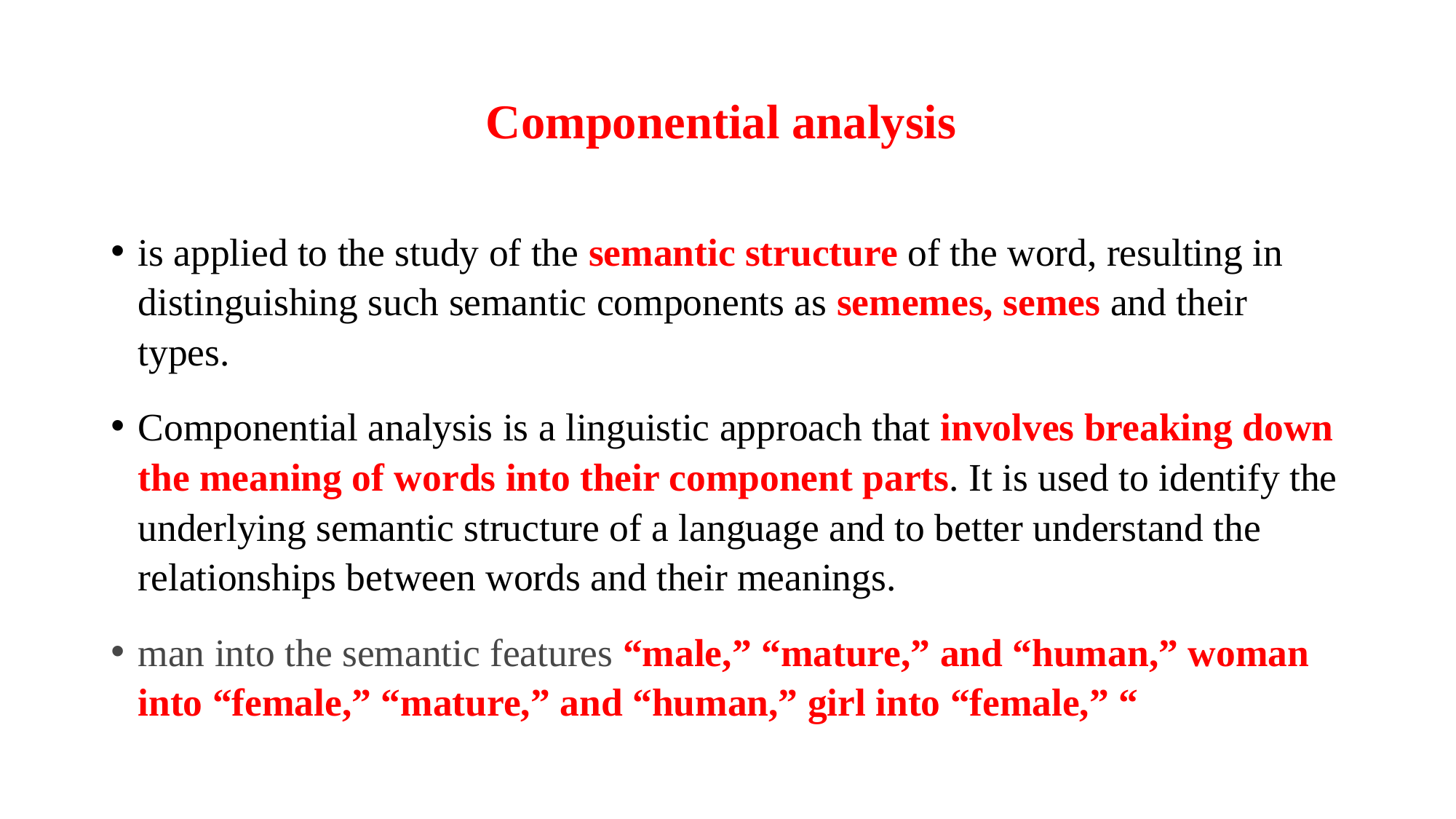

# Componential analysis
is applied to the study of the semantic structure of the word, resulting in distinguishing such semantic components as sememes, semes and their types.
Componential analysis is a linguistic approach that involves breaking down the meaning of words into their component parts. It is used to identify the underlying semantic structure of a language and to better understand the relationships between words and their meanings.
man into the semantic features “male,” “mature,” and “human,” woman into “female,” “mature,” and “human,” girl into “female,” “